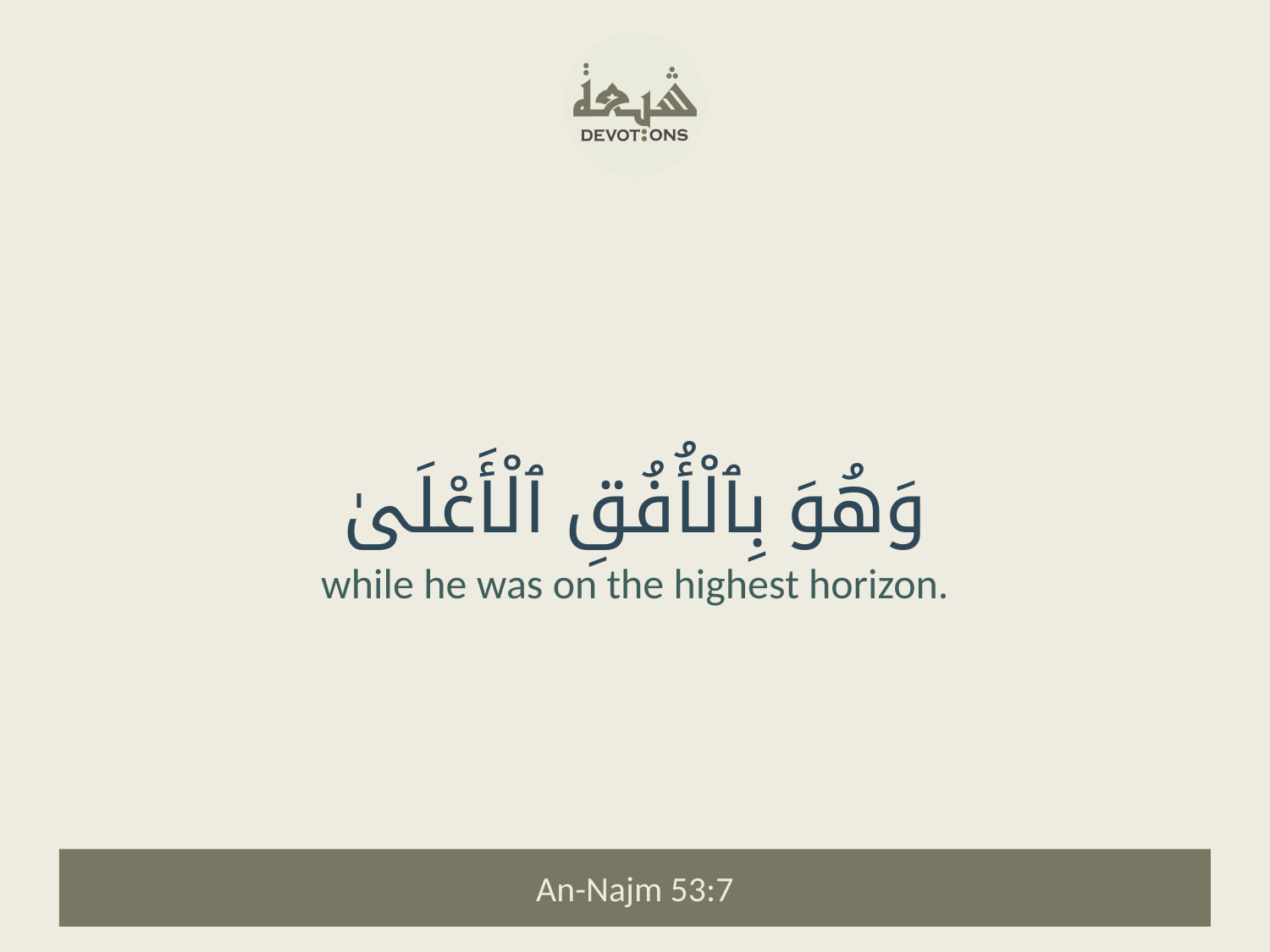

وَهُوَ بِٱلْأُفُقِ ٱلْأَعْلَىٰ
while he was on the highest horizon.
An-Najm 53:7